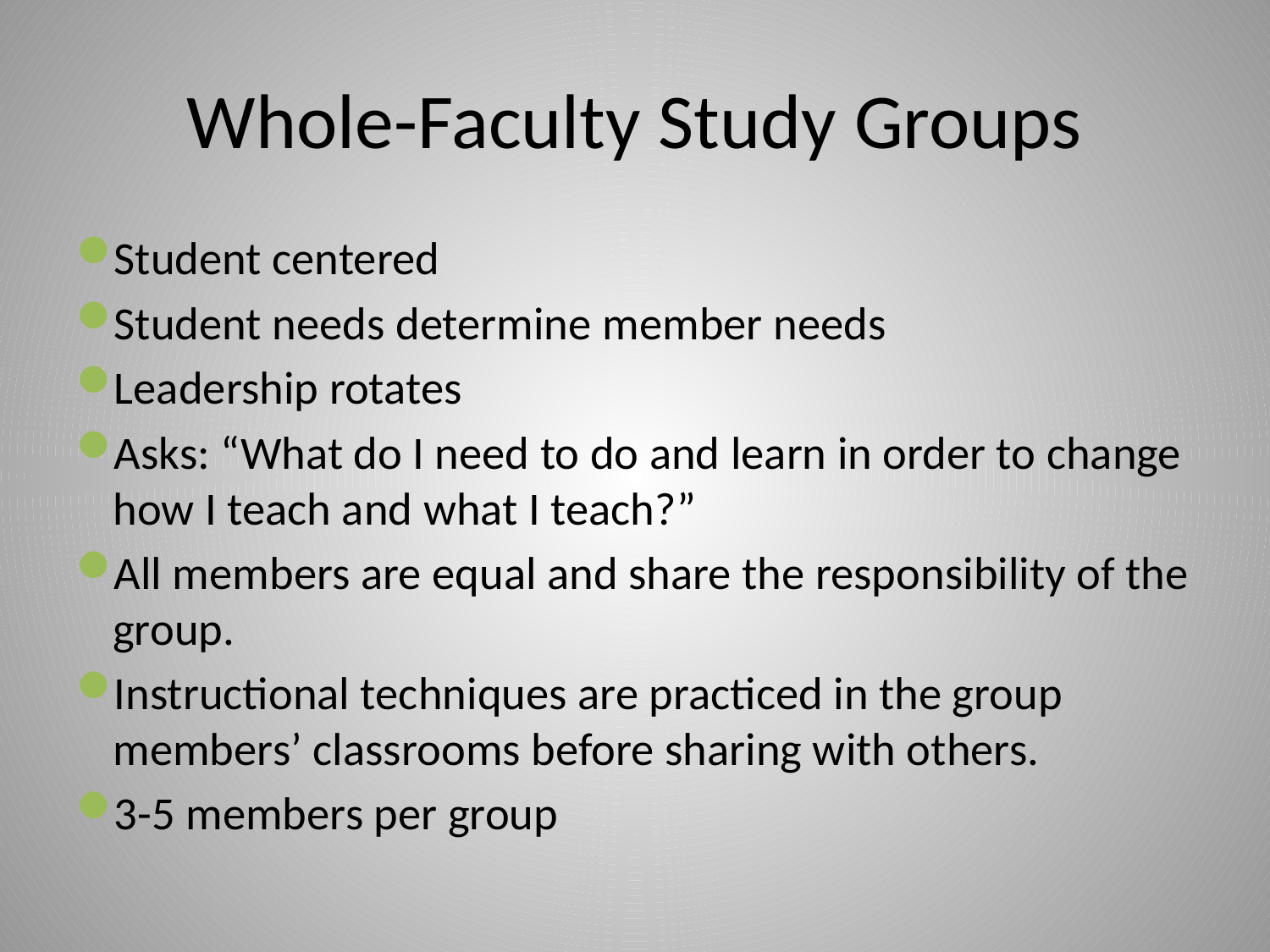

# Whole-Faculty Study Groups
Student centered
Student needs determine member needs
Leadership rotates
Asks: “What do I need to do and learn in order to change how I teach and what I teach?”
All members are equal and share the responsibility of the group.
Instructional techniques are practiced in the group members’ classrooms before sharing with others.
3-5 members per group